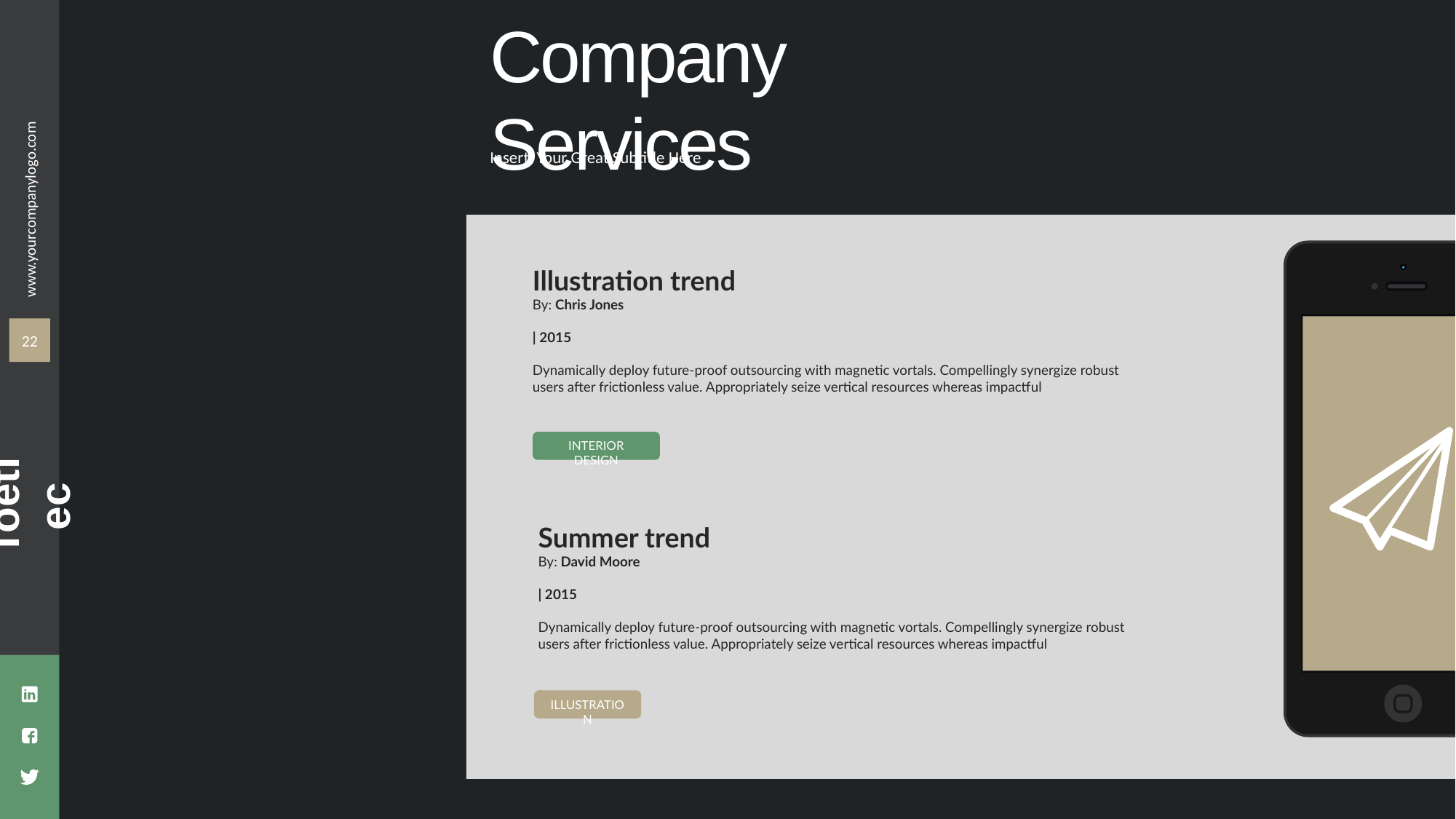

Company Services
Insert  Your Great Subtitle Here

Illustration trend
By: Chris Jones

| 2015

Dynamically deploy future-proof outsourcing with magnetic vortals. Compellingly synergize robust users after frictionless value. Appropriately seize vertical resources whereas impactful
22

INTERIOR DESIGN
Summer trend
By: David Moore

| 2015

Dynamically deploy future-proof outsourcing with magnetic vortals. Compellingly synergize robust users after frictionless value. Appropriately seize vertical resources whereas impactful
ILLUSTRATION